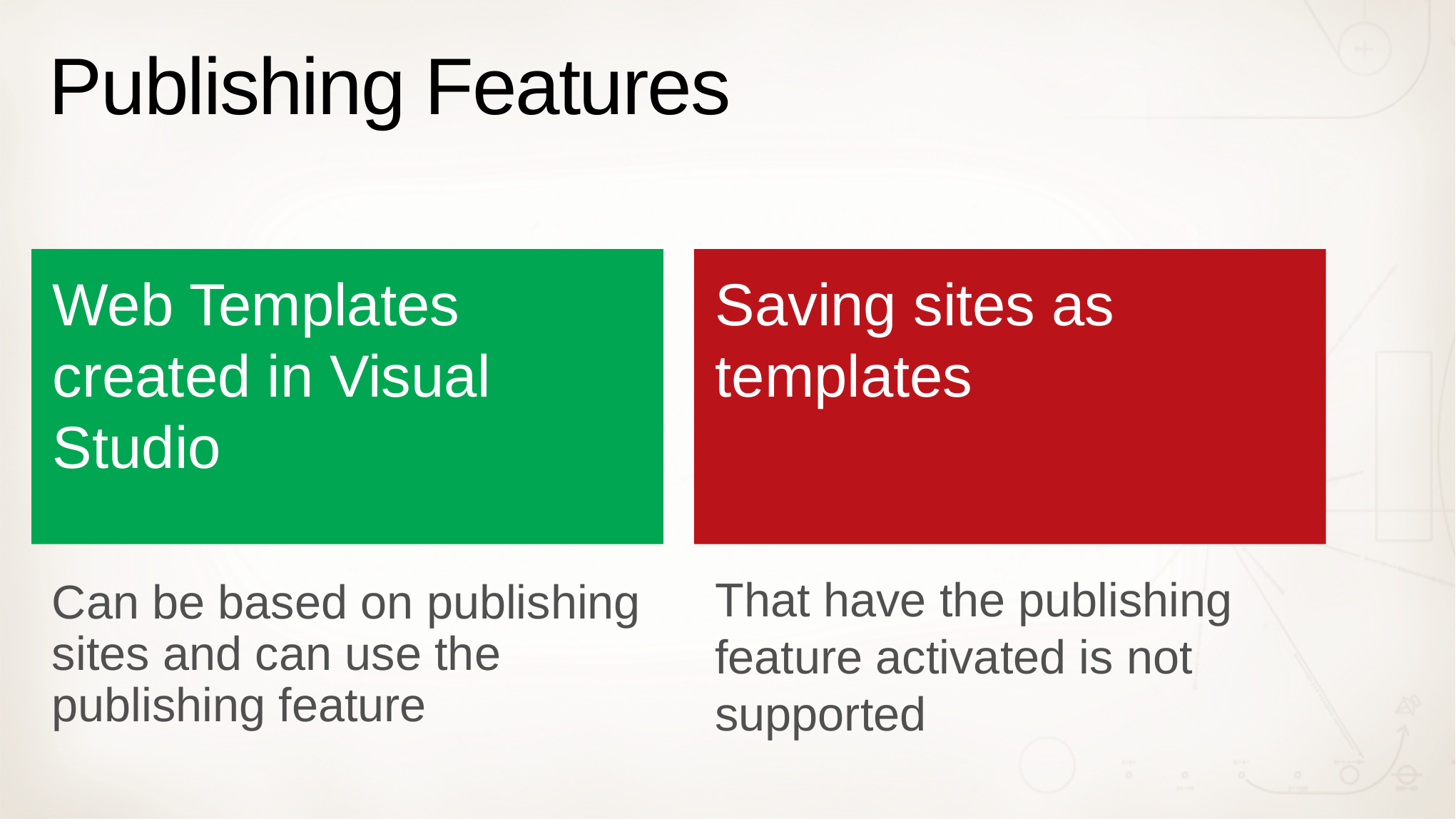

# Publishing Features
Web Templates created in Visual Studio
Saving sites as templates
That have the publishing feature activated is not supported
Can be based on publishing sites and can use the publishing feature